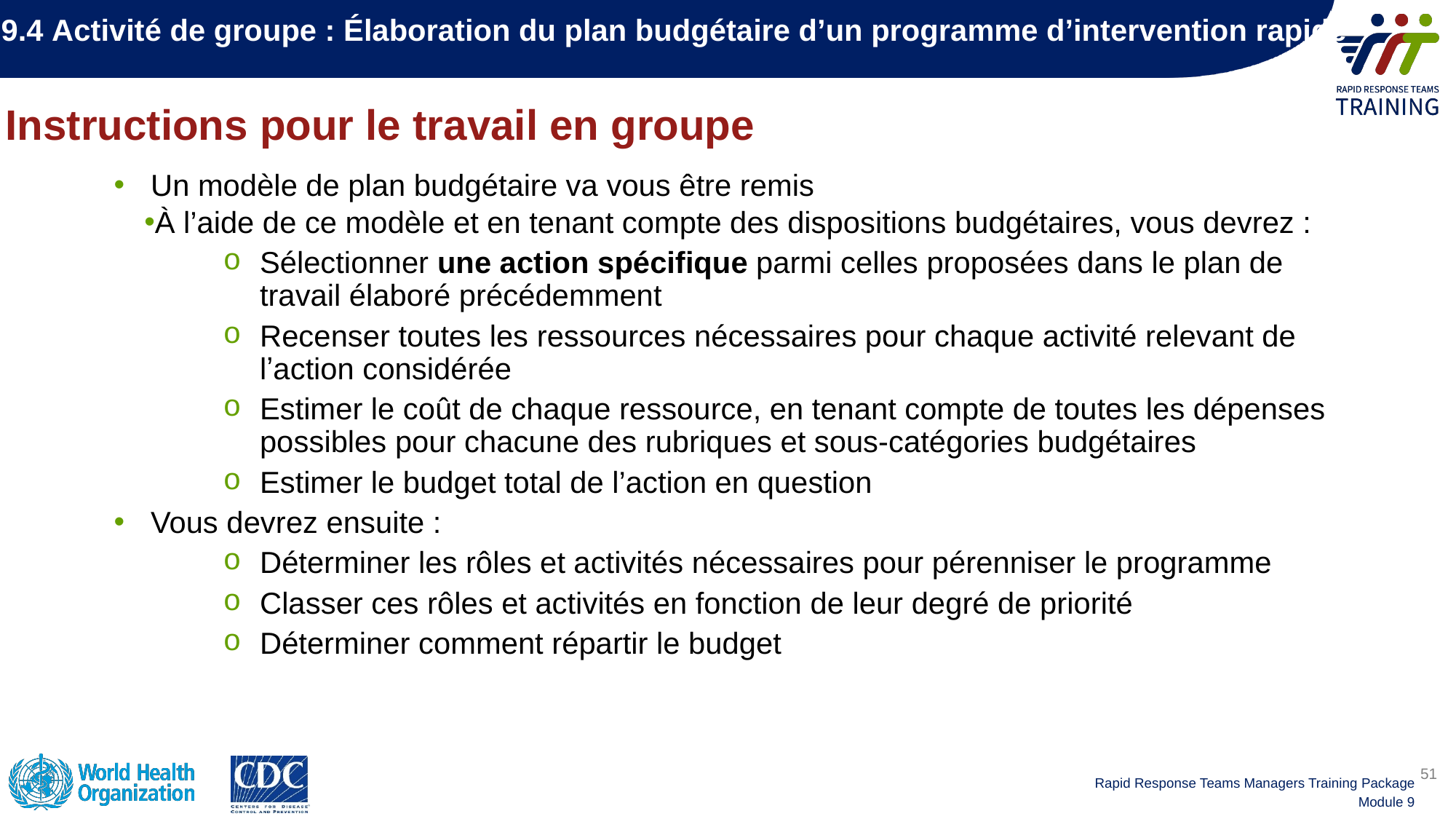

9.4 Activité de groupe : Élaboration du plan budgétaire dʼun programme d’intervention rapide

Instructions pour le travail en groupe
Un modèle de plan budgétaire va vous être remis
À l’aide de ce modèle et en tenant compte des dispositions budgétaires, vous devrez :
Sélectionner une action spécifique parmi celles proposées dans le plan de travail élaboré précédemment
Recenser toutes les ressources nécessaires pour chaque activité relevant de lʼaction considérée
Estimer le coût de chaque ressource, en tenant compte de toutes les dépenses possibles pour chacune des rubriques et sous-catégories budgétaires
Estimer le budget total de l’action en question
Vous devrez ensuite :
Déterminer les rôles et activités nécessaires pour pérenniser le programme
Classer ces rôles et activités en fonction de leur degré de priorité
Déterminer comment répartir le budget

51